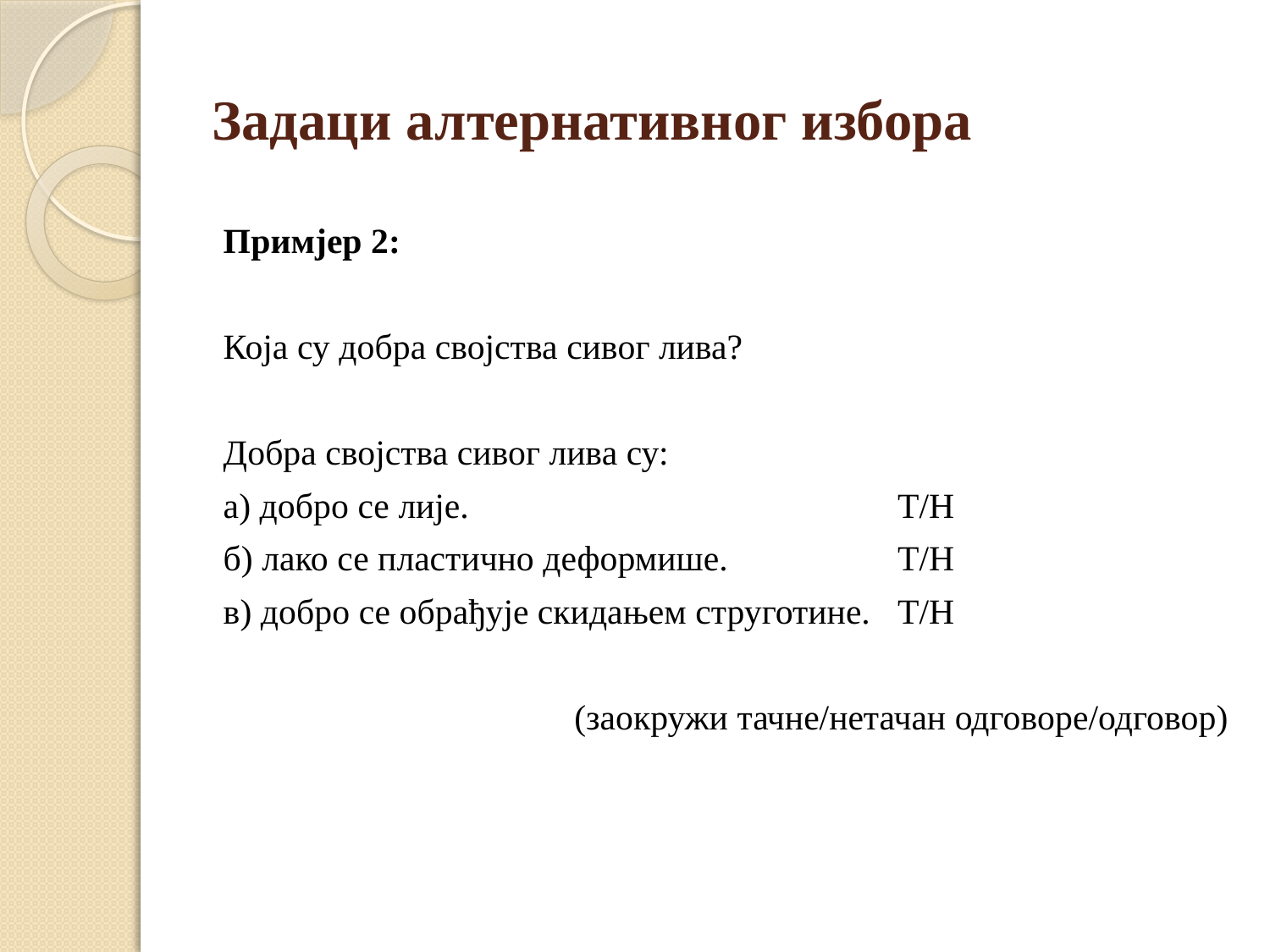

# Задаци алтернативног избора

Примјер 2:

Која су добра својства сивог лива?

Добра својства сивог лива су:
а) добро се лије. 				Т/Н
б) лако се пластично деформише. 		Т/Н
в) добро се обрађује скидањем струготине. 	Т/Н

(заокружи тачне/нетачан одговоре/одговор)